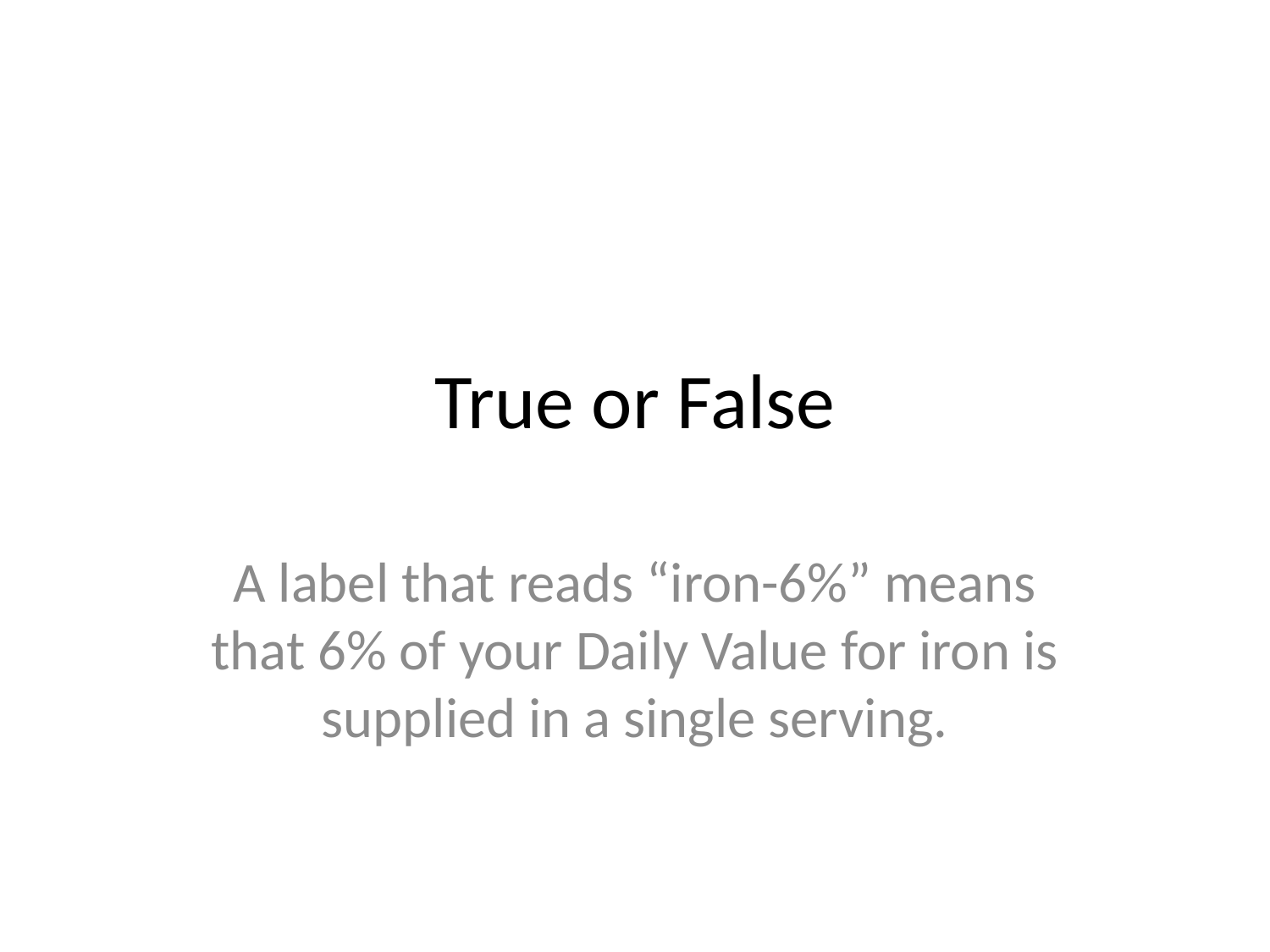

# True or False
A label that reads “iron-6%” means that 6% of your Daily Value for iron is supplied in a single serving.